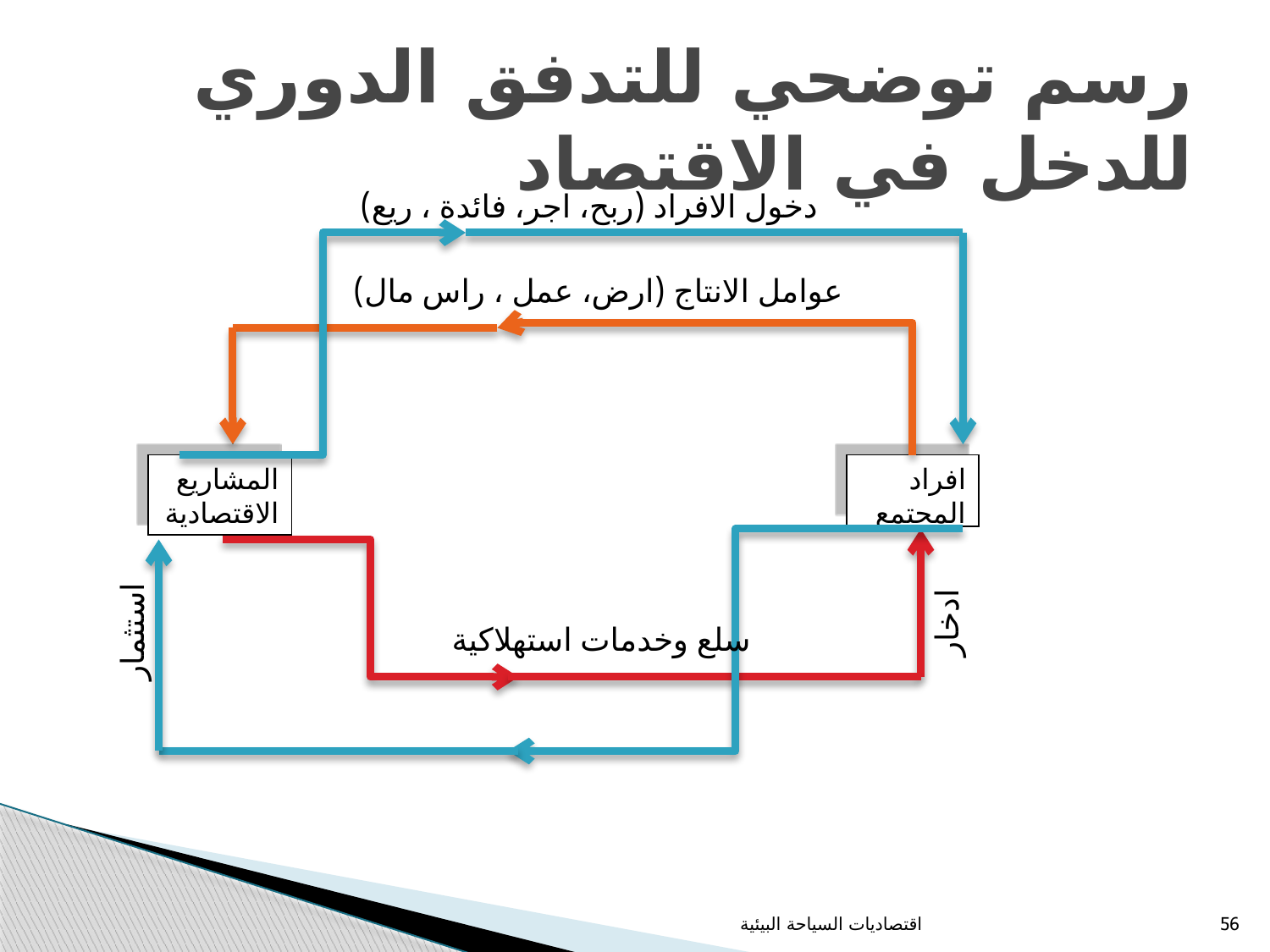

# رسم توضحي للتدفق الدوري للدخل في الاقتصاد

دخول الافراد (ربح، اجر، فائدة ، ريع)
عوامل الانتاج (ارض، عمل ، راس مال)
المشاريع الاقتصادية
افراد المجتمع
ادخار
استثمار
سلع وخدمات استهلاكية
اقتصاديات السياحة البيئية
56